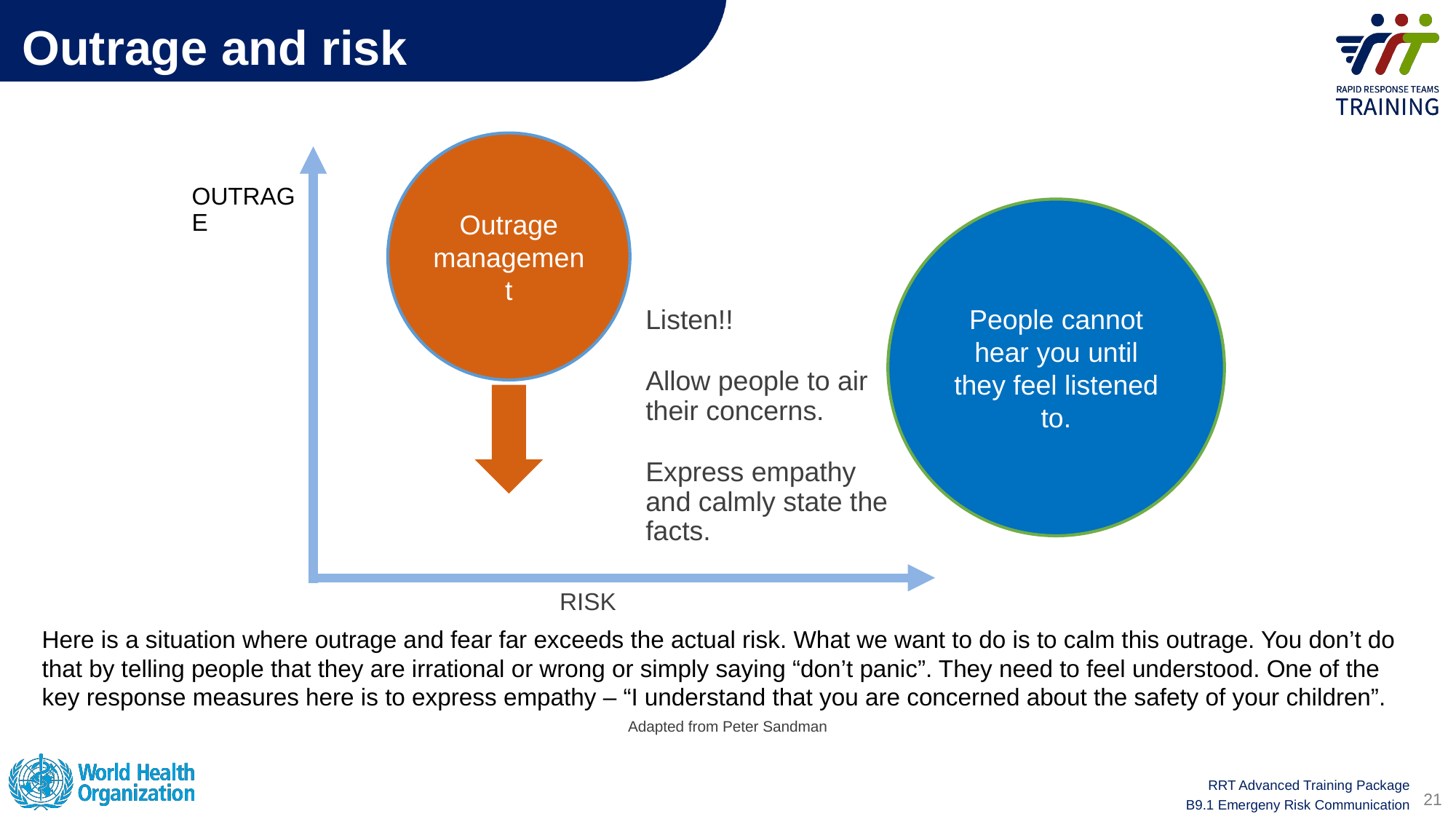

Outrage and risk

Outrage management

OUTRAGE

People cannot hear you until they feel listened to.
Listen!!

Allow people to air their concerns.

Express empathy and calmly state the facts.

RISK
Here is a situation where outrage and fear far exceeds the actual risk. What we want to do is to calm this outrage. You don’t do that by telling people that they are irrational or wrong or simply saying “don’t panic”. They need to feel understood. One of the key response measures here is to express empathy – “I understand that you are concerned about the safety of your children”.
Adapted from Peter Sandman